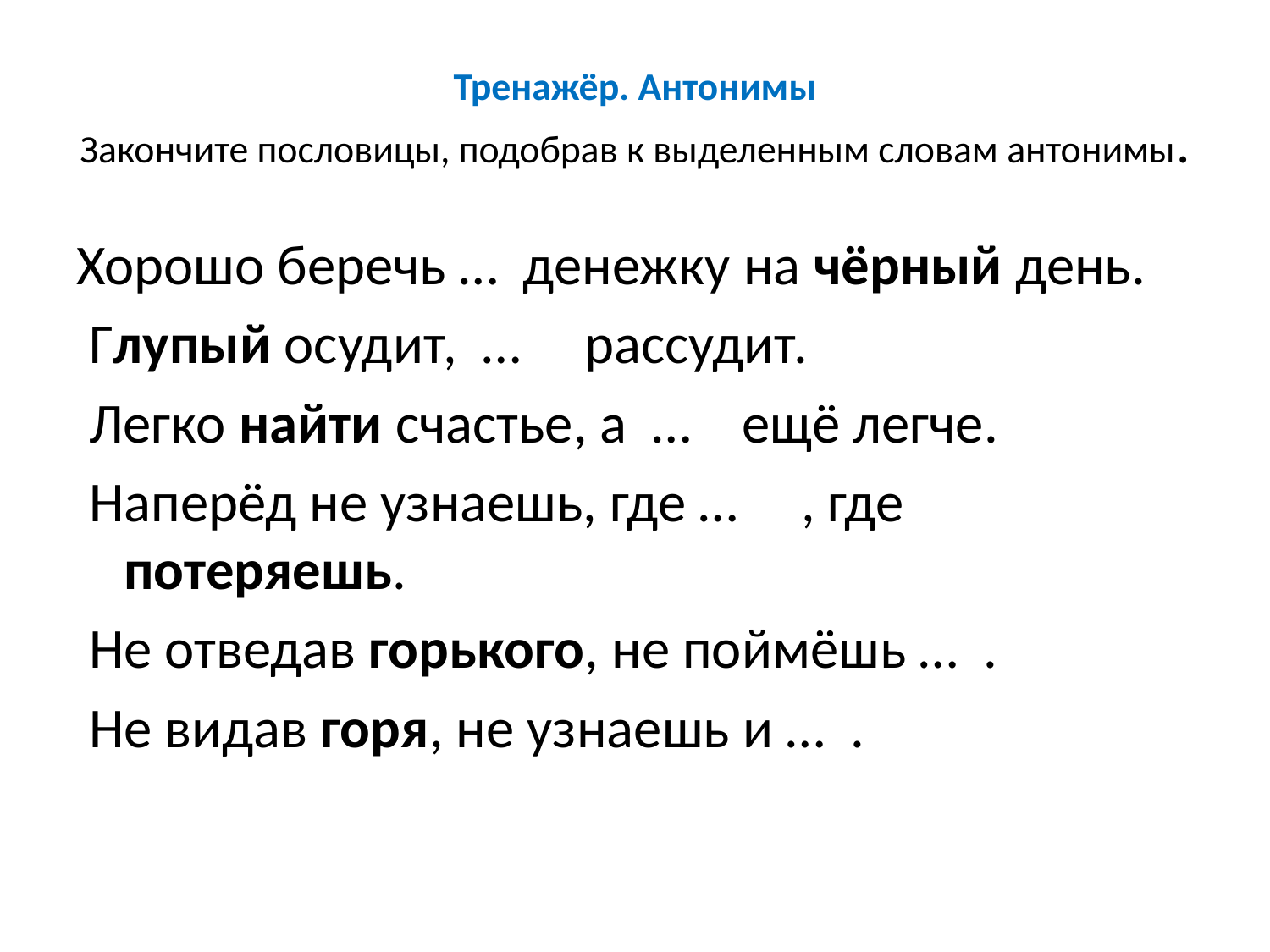

# Тренажёр. Антонимы Закончите пословицы, подобрав к выделенным словам антонимы.
Хорошо беречь …  денежку на чёрный день.
 Глупый осудит,  …     рассудит.
 Легко найти счастье, а  …    ещё легче.
 Наперёд не узнаешь, где …     , где потеряешь.
 Не отведав горького, не поймёшь …  .
 Не видав горя, не узнаешь и …  .